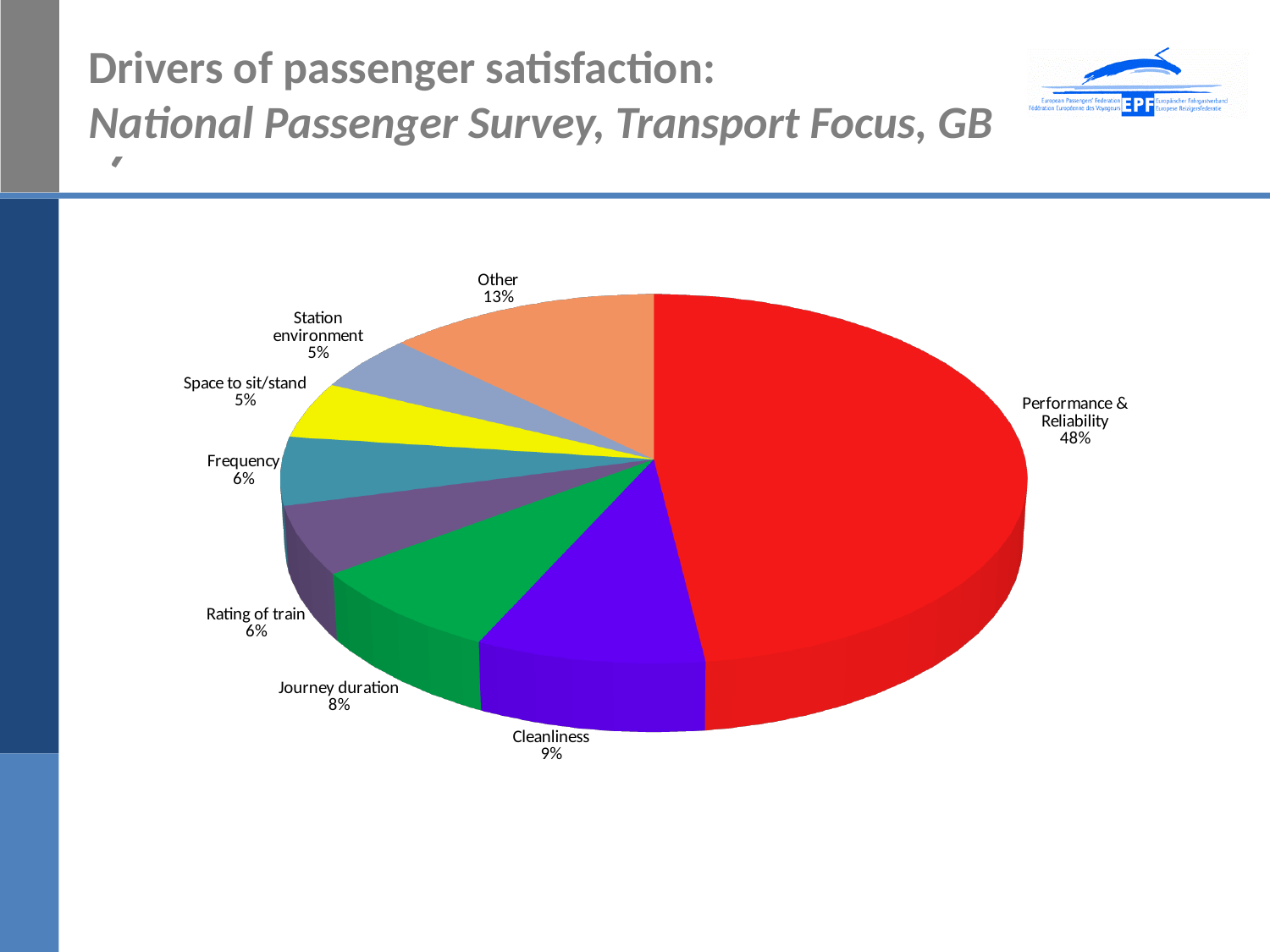

# Drivers of passenger satisfaction: National Passenger Survey, Transport Focus, GB

[unsupported chart]